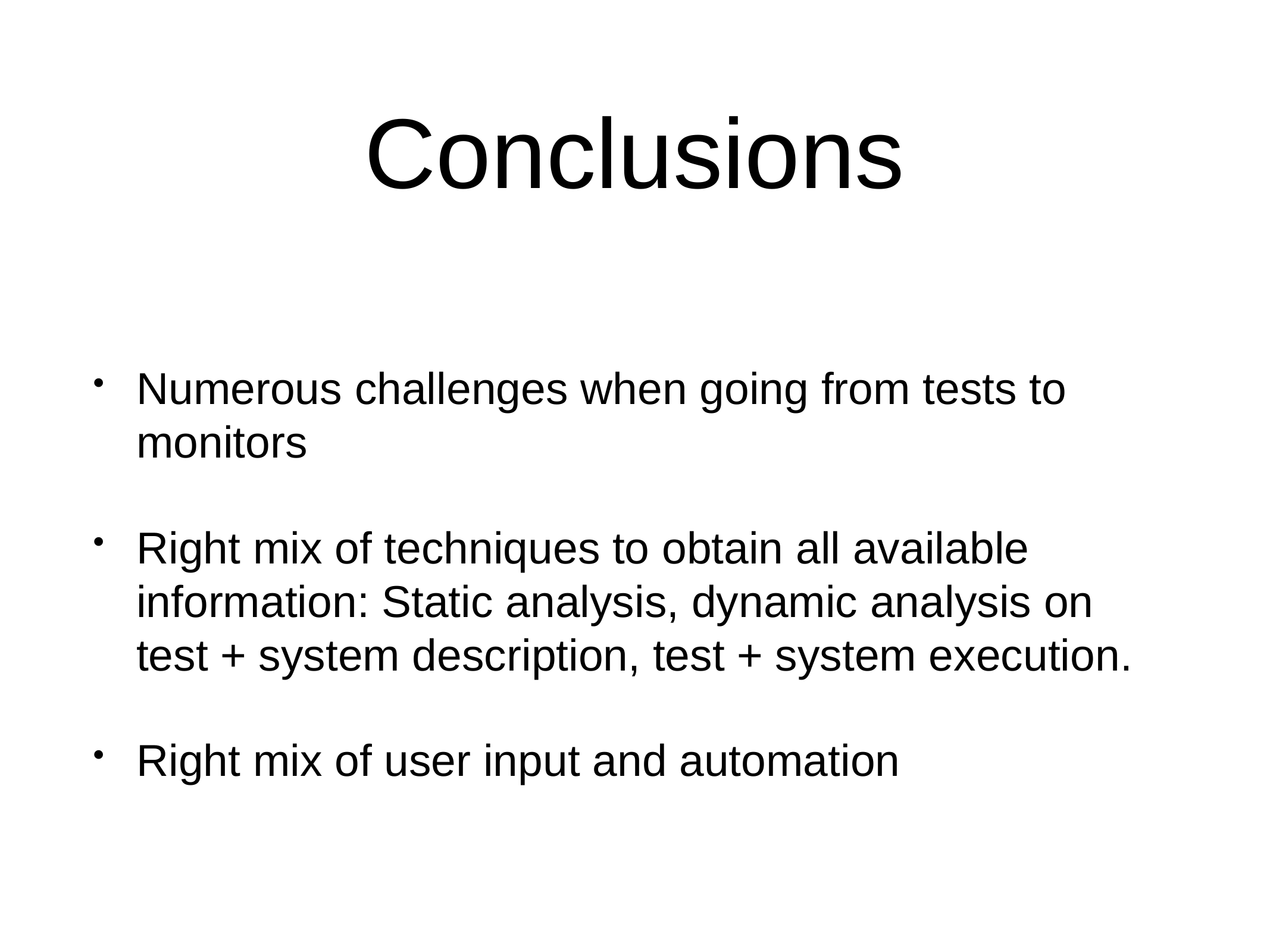

# Conclusions

Numerous challenges when going from tests to monitors
Right mix of techniques to obtain all available information: Static analysis, dynamic analysis on test + system description, test + system execution.
Right mix of user input and automation